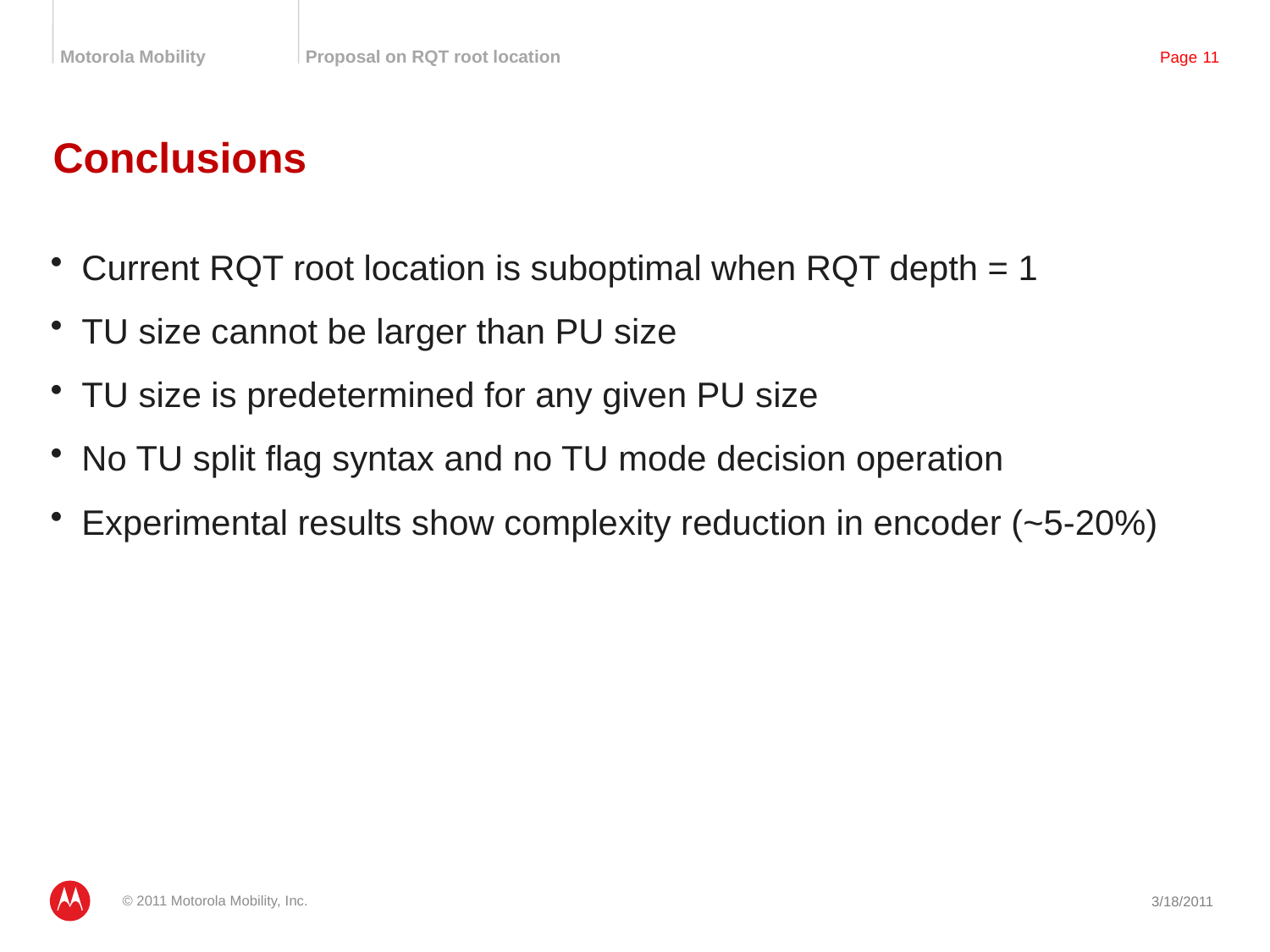

# Conclusions
Current RQT root location is suboptimal when RQT depth = 1
TU size cannot be larger than PU size
TU size is predetermined for any given PU size
No TU split flag syntax and no TU mode decision operation
Experimental results show complexity reduction in encoder (~5-20%)

© 2011 Motorola Mobility, Inc.
3/18/2011